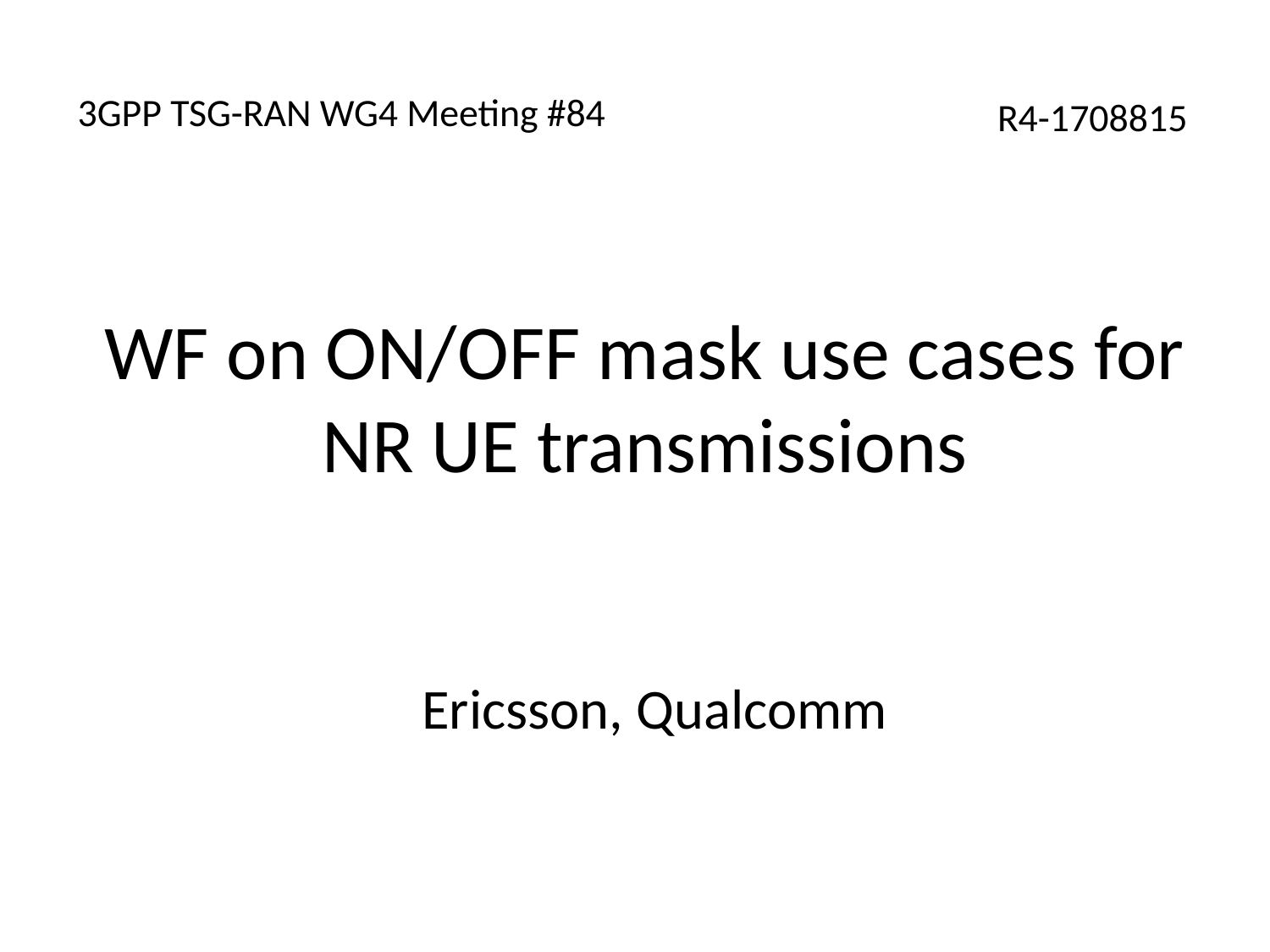

# 3GPP TSG-RAN WG4 Meeting #84
R4-1708815
WF on ON/OFF mask use cases for NR UE transmissions
Ericsson, Qualcomm